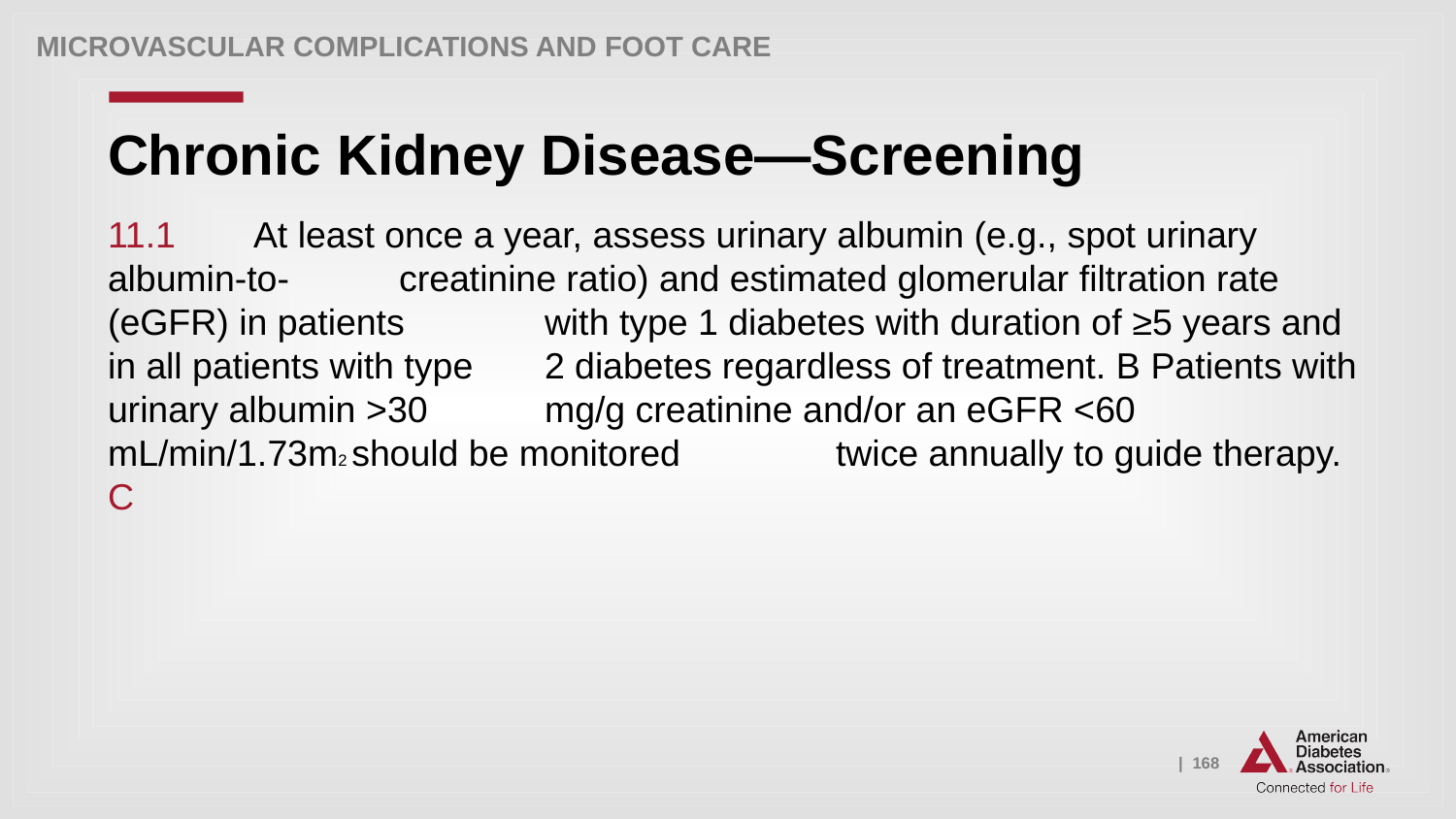

Microvascular Complications and Foot Care
# Chronic Kidney Disease—Screening
11.1 	At least once a year, assess urinary albumin (e.g., spot urinary albumin-to-	creatinine ratio) and estimated glomerular filtration rate (eGFR) in patients 	with type 1 diabetes with duration of ≥5 years and in all patients with type 	2 diabetes regardless of treatment. B Patients with urinary albumin >30 	mg/g creatinine and/or an eGFR <60 mL/min/1.73m2 should be monitored 	twice annually to guide therapy. C